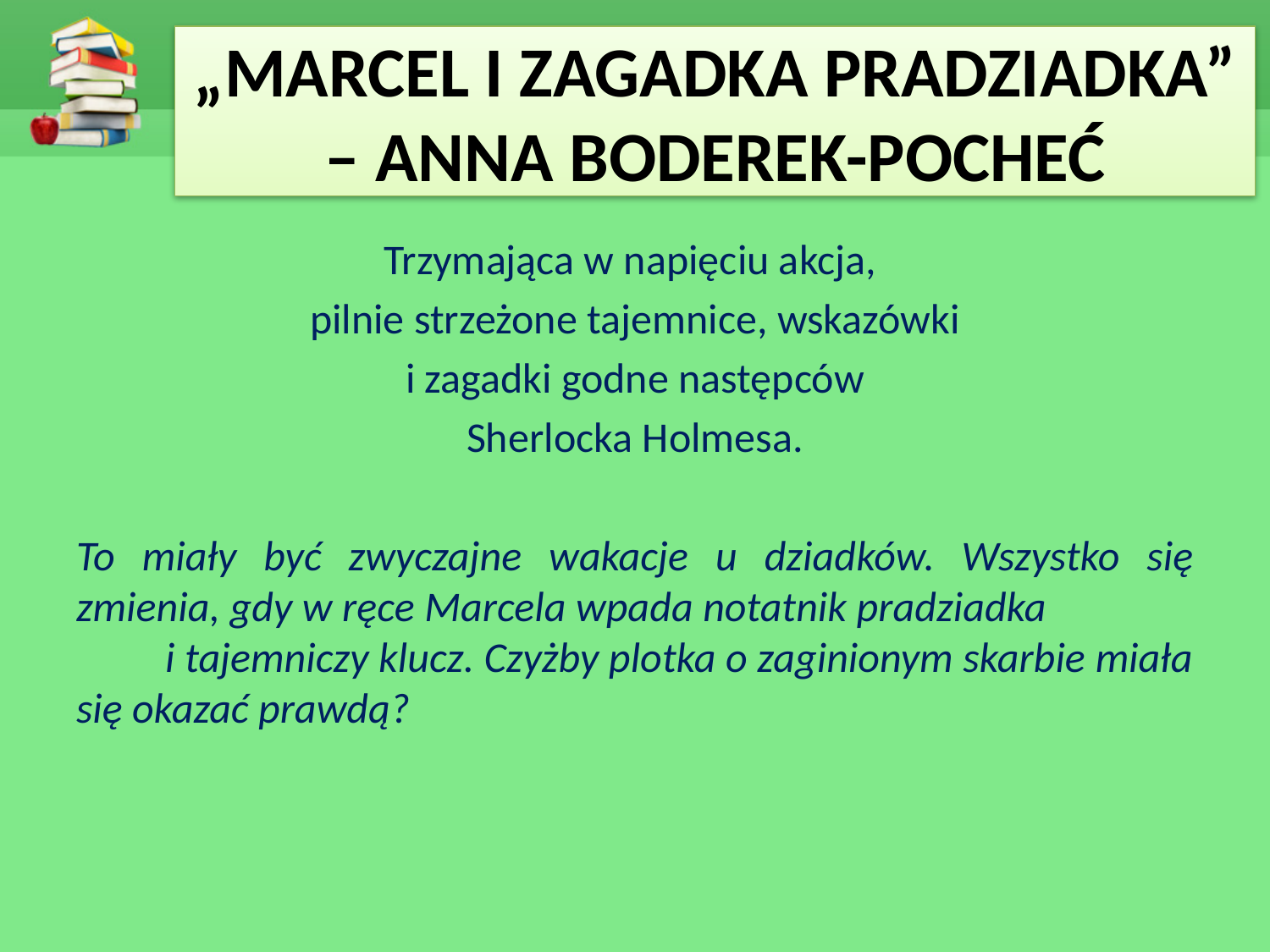

# „MARCEL I ZAGADKA PRADZIADKA” – ANNA BODEREK-POCHEĆ
Trzymająca w napięciu akcja,
pilnie strzeżone tajemnice, wskazówki
 i zagadki godne następców
Sherlocka Holmesa.

To miały być zwyczajne wakacje u dziadków. Wszystko się zmienia, gdy w ręce Marcela wpada notatnik pradziadka                         i tajemniczy klucz. Czyżby plotka o zaginionym skarbie miała się okazać prawdą?